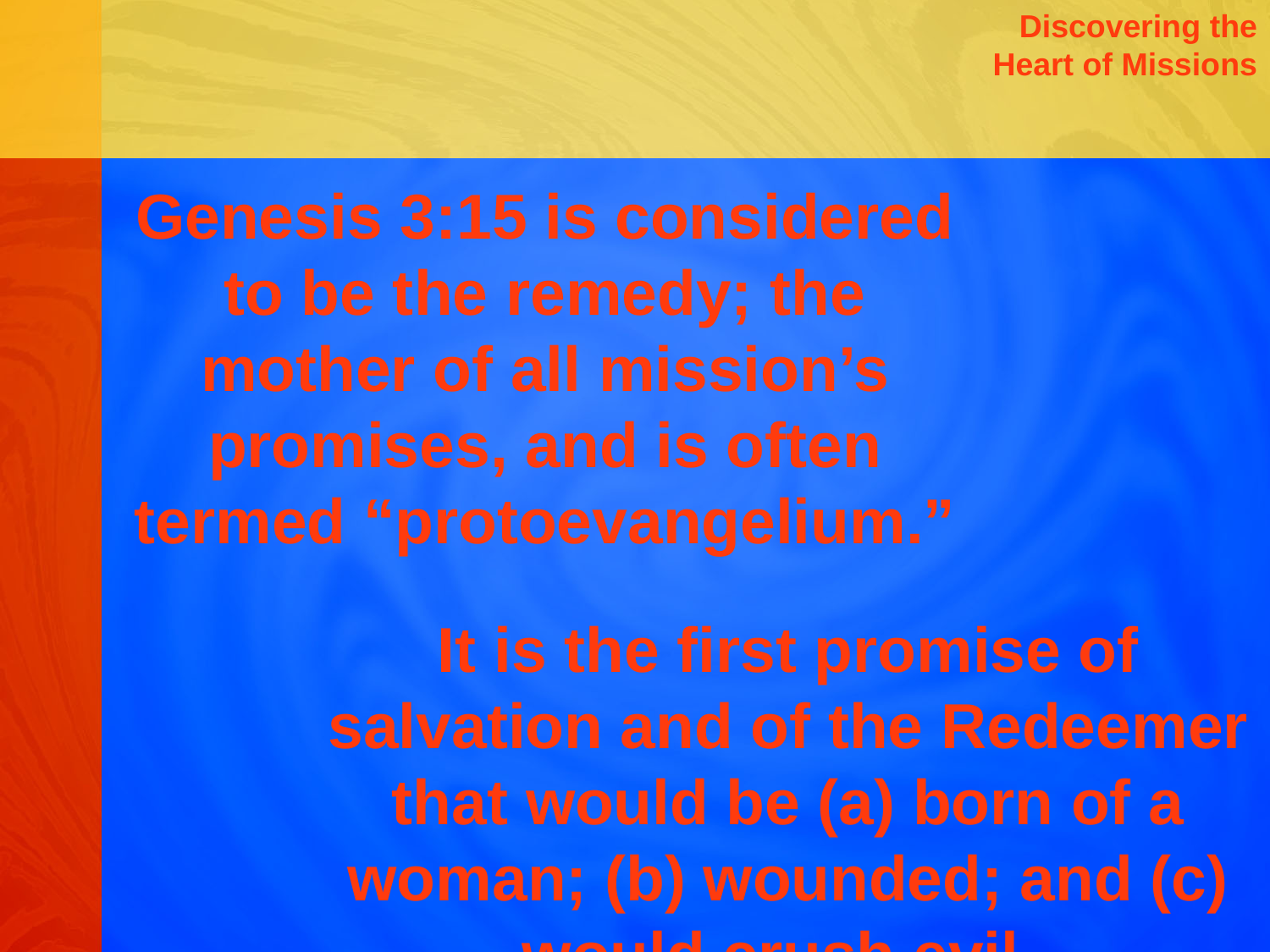

Discovering the Heart of Missions
Genesis 3:15 is considered to be the remedy; the mother of all mission’s promises, and is often termed “protoevangelium.”
It is the first promise of salvation and of the Redeemer that would be (a) born of a woman; (b) wounded; and (c) would crush evil.